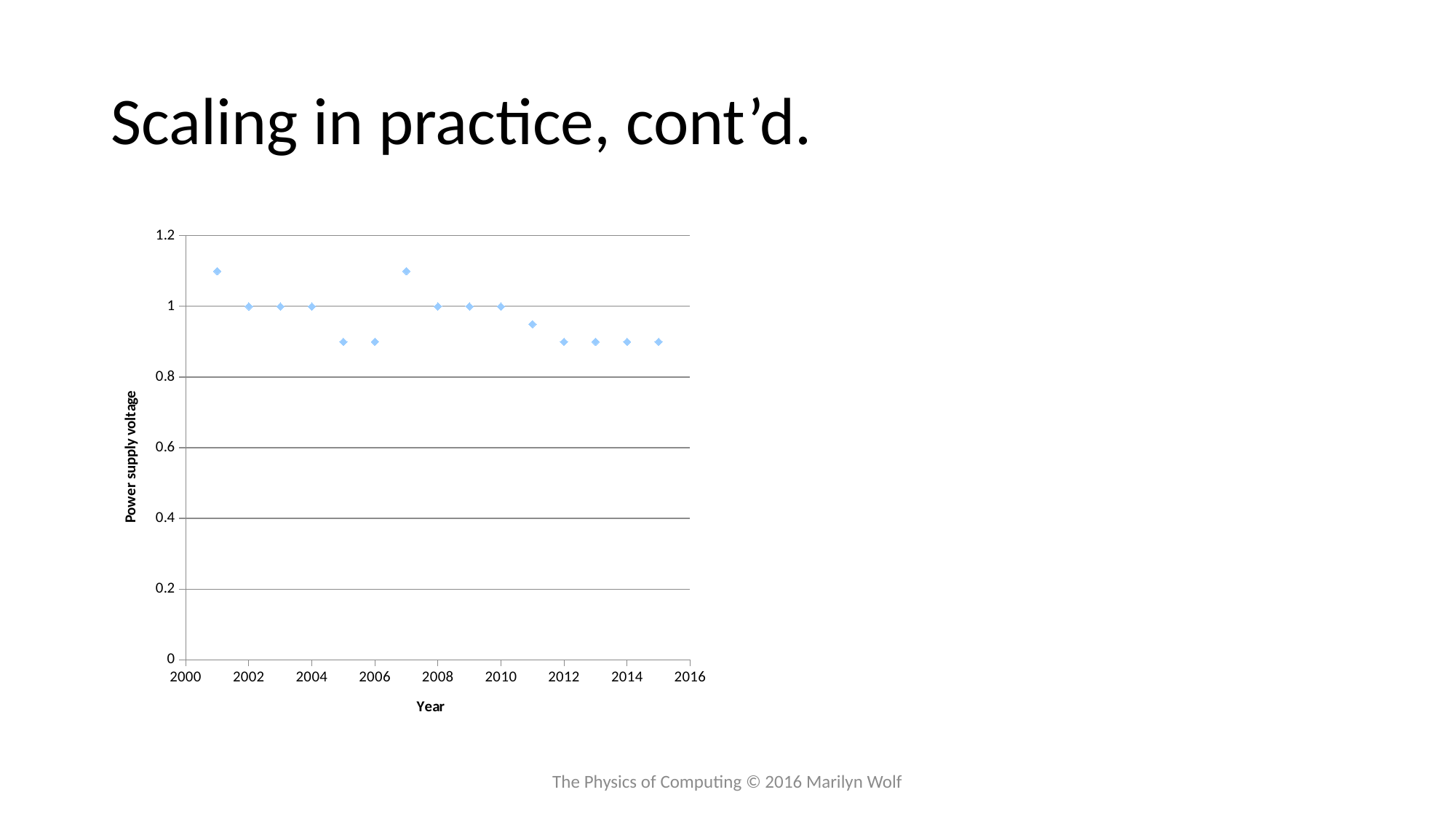

# Scaling in practice, cont’d.

### Chart

| Category | VDD high performance |
|---|---|
The Physics of Computing © 2016 Marilyn Wolf